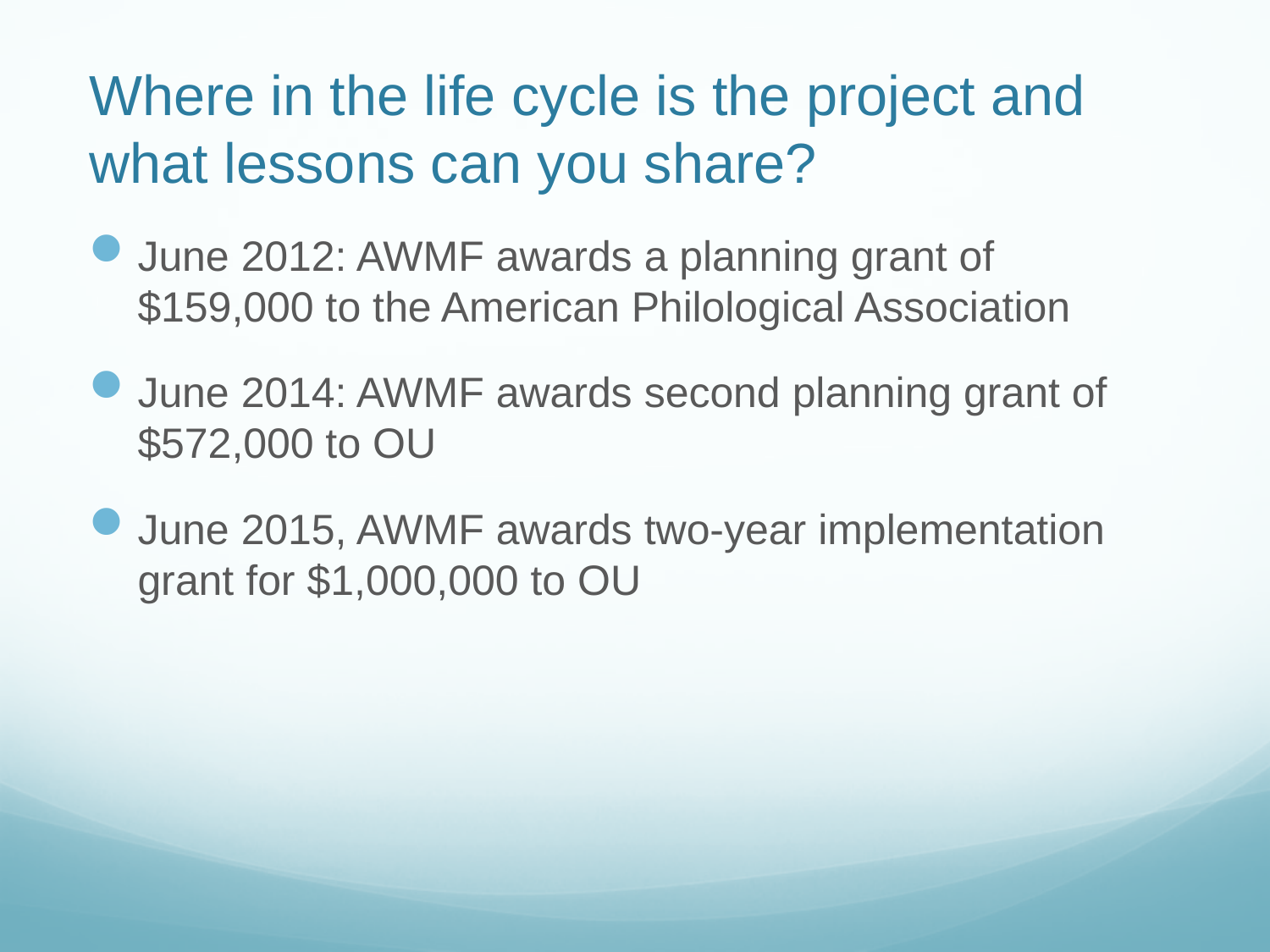

# Where in the life cycle is the project and what lessons can you share?
June 2012: AWMF awards a planning grant of $159,000 to the American Philological Association
June 2014: AWMF awards second planning grant of $572,000 to OU
June 2015, AWMF awards two-year implementation grant for $1,000,000 to OU